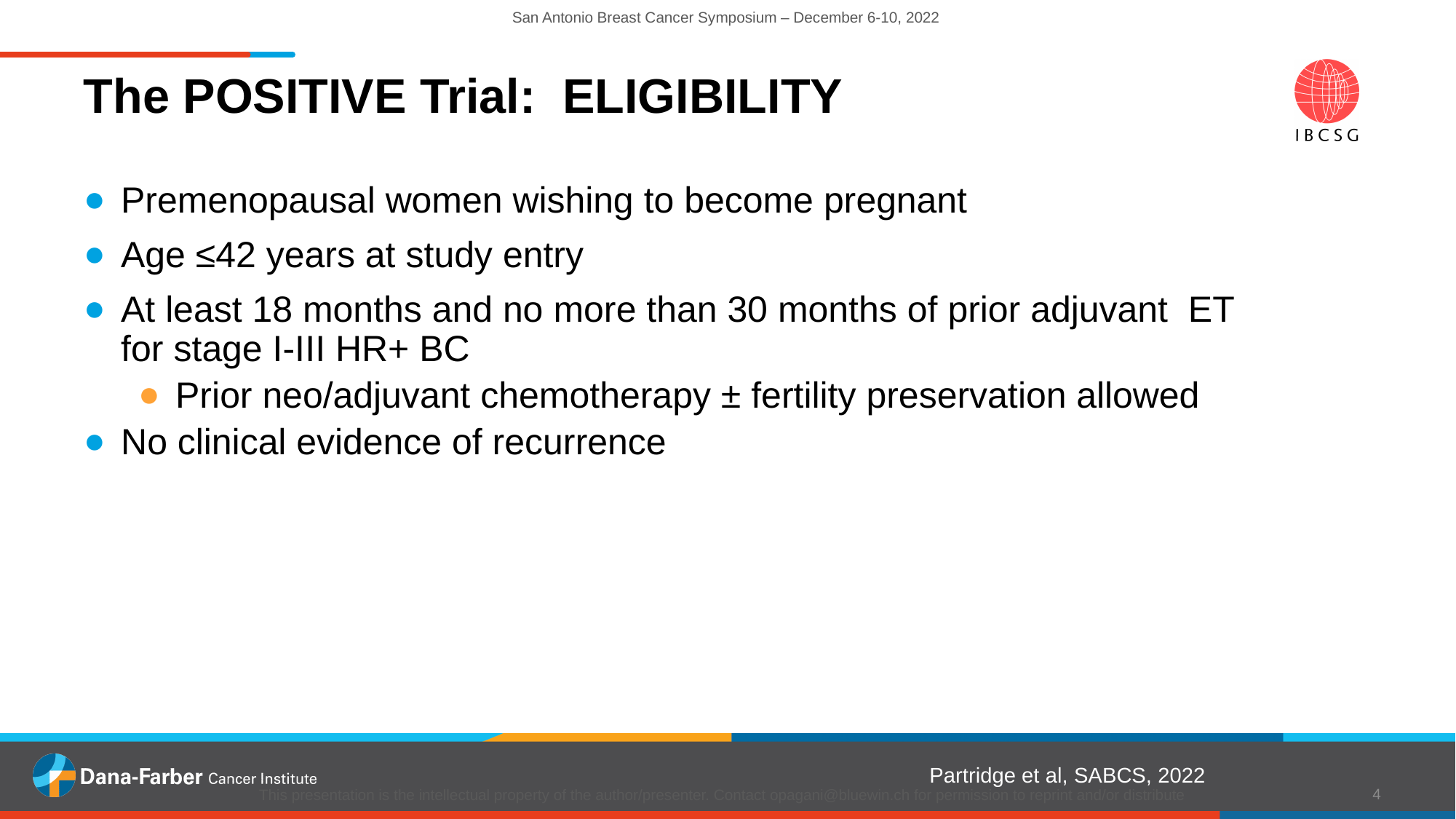

# The POSITIVE Trial:  ELIGIBILITY
 Premenopausal women wishing to become pregnant
 Age ≤42 years at study entry
 At least 18 months and no more than 30 months of prior adjuvant  ET
 for stage I-III HR+ BC
 Prior neo/adjuvant chemotherapy ± fertility preservation allowed
 No clinical evidence of recurrence

Partridge et al, SABCS, 2022

4